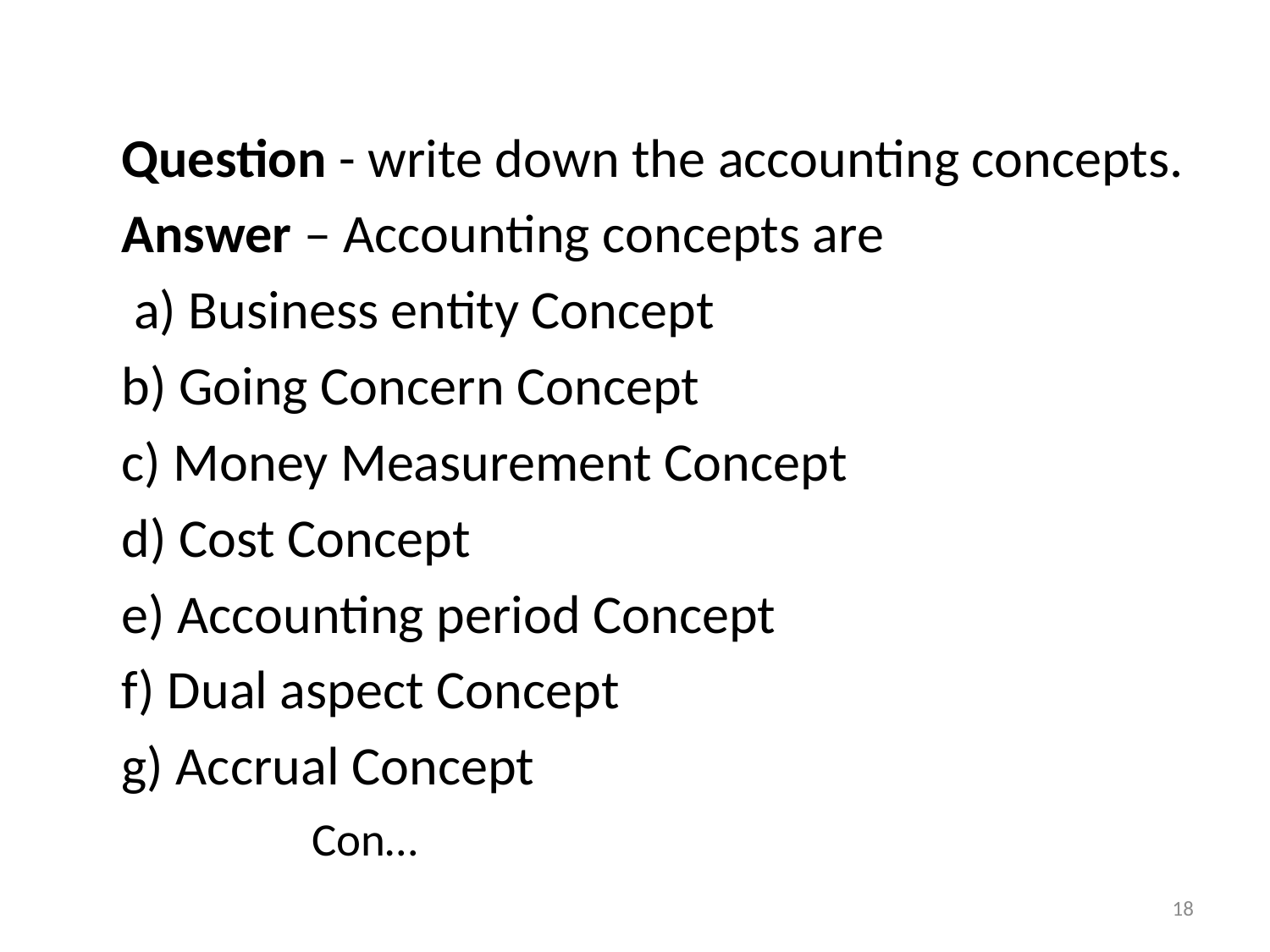

Question - write down the accounting concepts.
	Answer – Accounting concepts are
		 a) Business entity Concept
		b) Going Concern Concept
		c) Money Measurement Concept
		d) Cost Concept
		e) Accounting period Concept
		f) Dual aspect Concept
		g) Accrual Concept
	  															       Con…

18